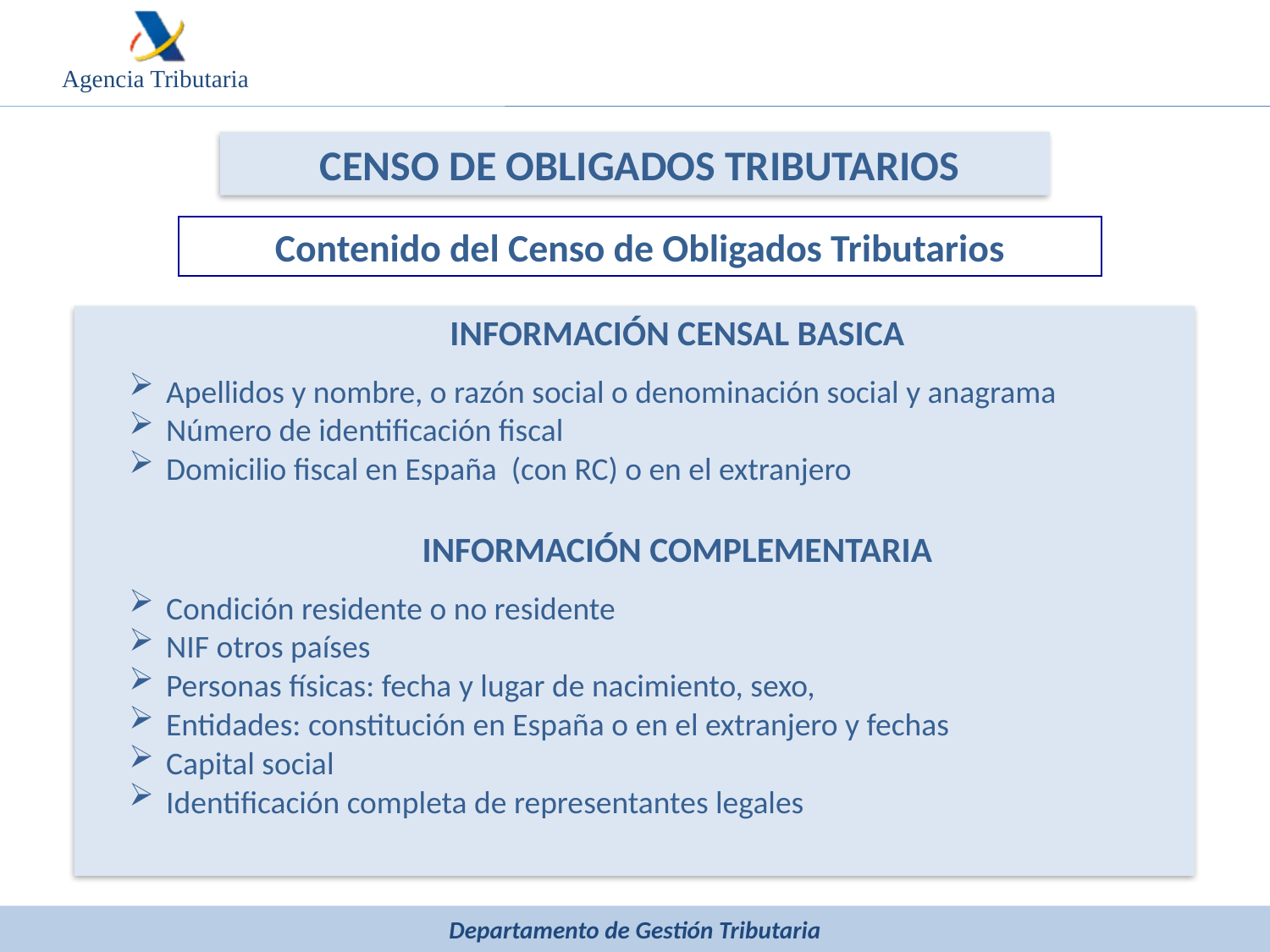

CENSO DE OBLIGADOS TRIBUTARIOS

INFORMACIÓN CENSAL BASICA
Apellidos y nombre, o razón social o denominación social y anagrama
Número de identificación fiscal
Domicilio fiscal en España  (con RC) o en el extranjero
INFORMACIÓN COMPLEMENTARIA
Condición residente o no residente
NIF otros países
Personas físicas: fecha y lugar de nacimiento, sexo,
Entidades: constitución en España o en el extranjero y fechas
Capital social
Identificación completa de representantes legales
Contenido del Censo de Obligados Tributarios